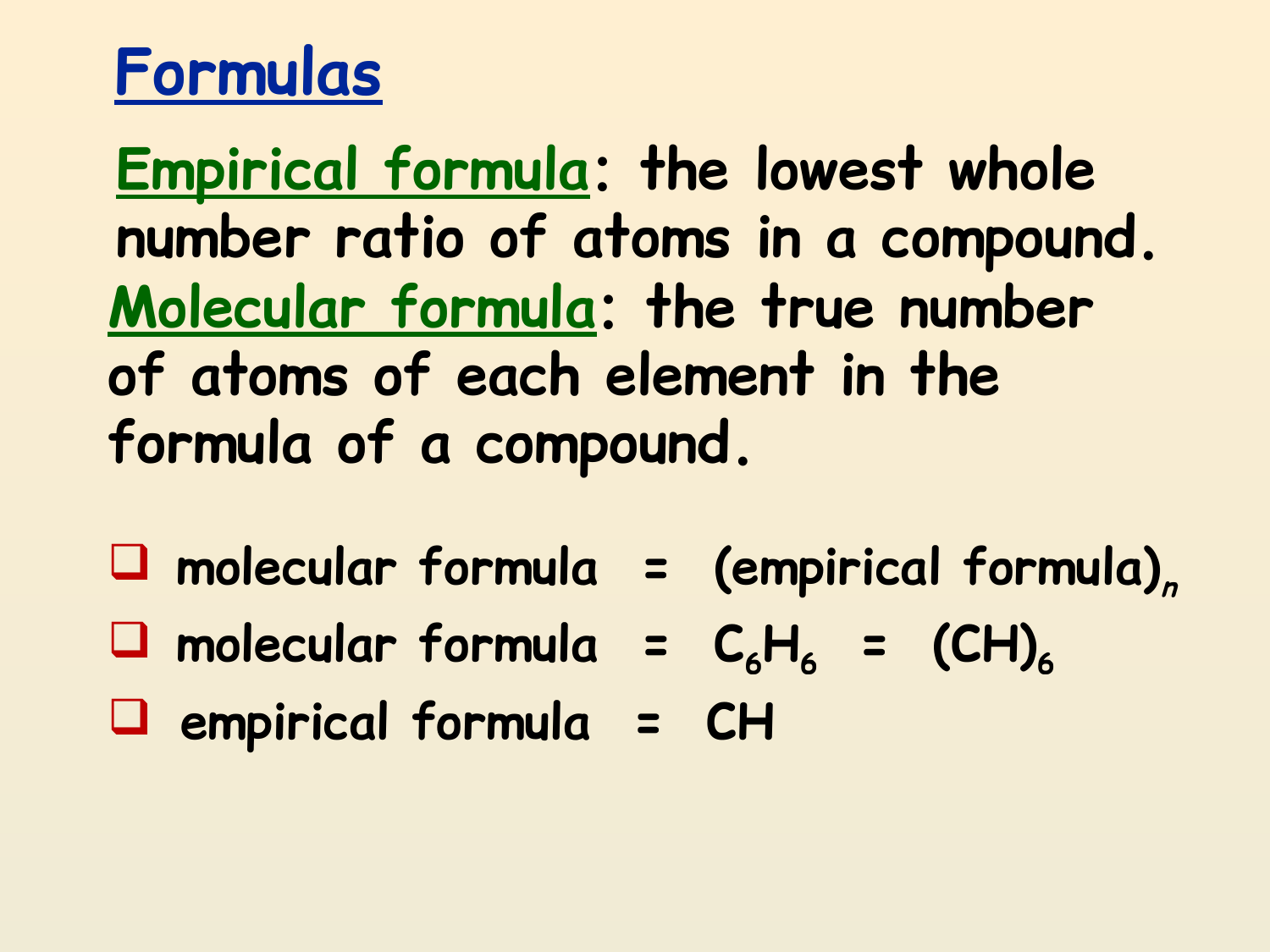

# Formulas
Empirical formula: the lowest whole number ratio of atoms in a compound.
Molecular formula: the true number of atoms of each element in the formula of a compound.
 molecular formula  =  (empirical formula)n
 molecular formula  =  C6H6  =  (CH)6
  empirical formula  =  CH